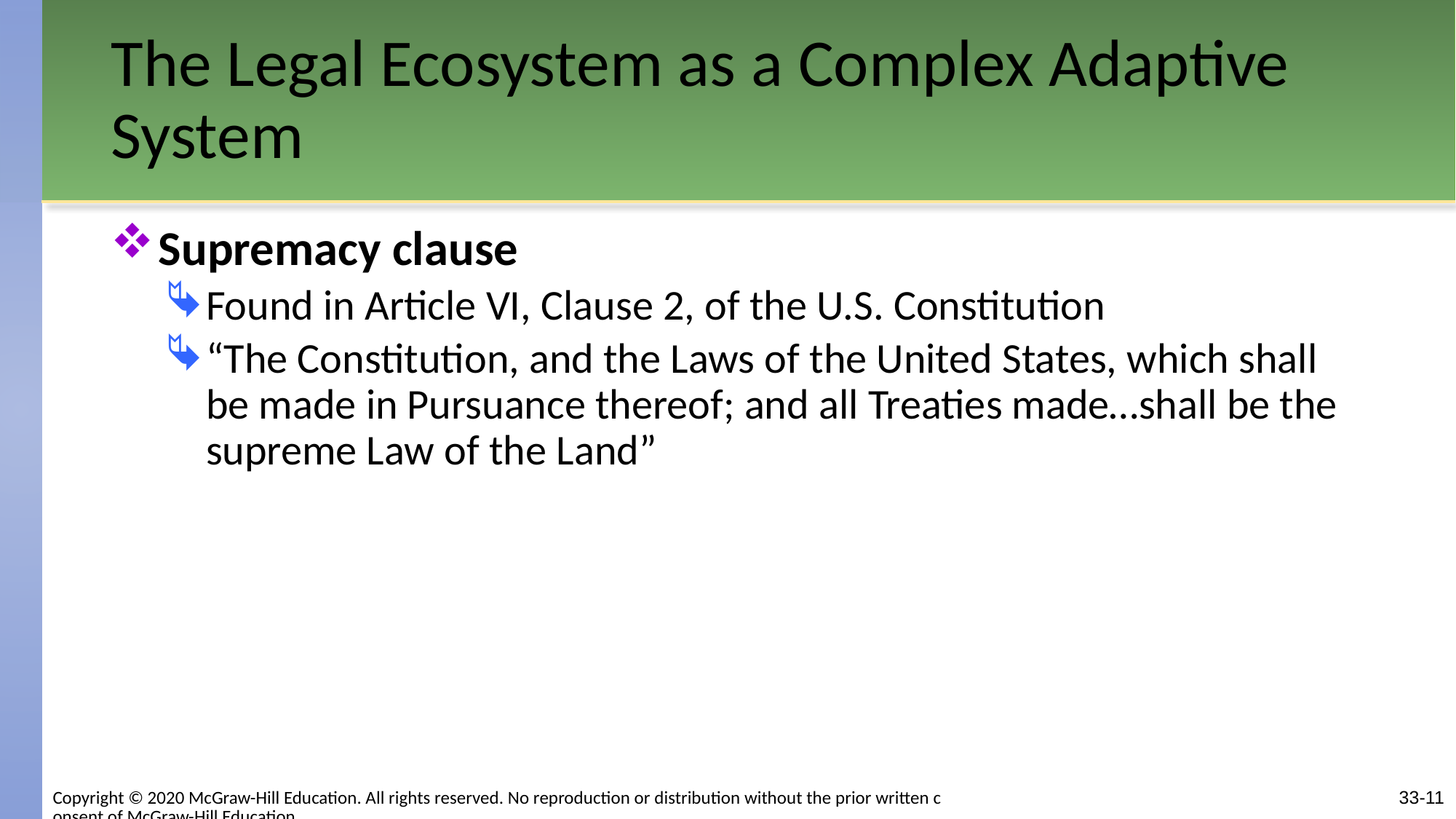

# The Legal Ecosystem as a Complex Adaptive System
Supremacy clause
Found in Article VI, Clause 2, of the U.S. Constitution
“The Constitution, and the Laws of the United States, which shall be made in Pursuance thereof; and all Treaties made…shall be the supreme Law of the Land”
Copyright © 2020 McGraw-Hill Education. All rights reserved. No reproduction or distribution without the prior written consent of McGraw-Hill Education.
33-11